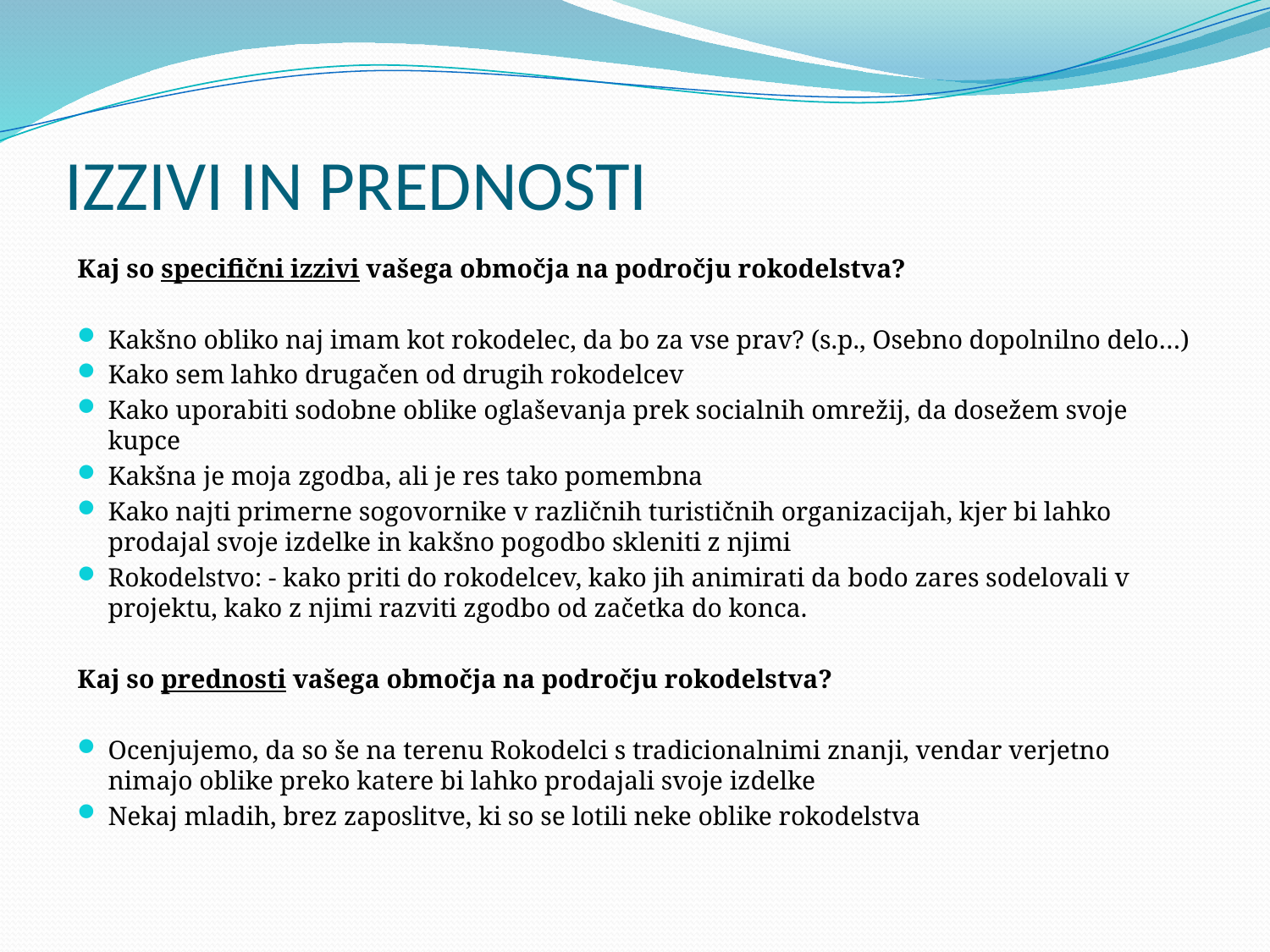

# IZZIVI IN PREDNOSTI
Kaj so specifični izzivi vašega območja na področju rokodelstva?

Kakšno obliko naj imam kot rokodelec, da bo za vse prav? (s.p., Osebno dopolnilno delo…)
Kako sem lahko drugačen od drugih rokodelcev
Kako uporabiti sodobne oblike oglaševanja prek socialnih omrežij, da dosežem svoje kupce
Kakšna je moja zgodba, ali je res tako pomembna
Kako najti primerne sogovornike v različnih turističnih organizacijah, kjer bi lahko prodajal svoje izdelke in kakšno pogodbo skleniti z njimi
Rokodelstvo: - kako priti do rokodelcev, kako jih animirati da bodo zares sodelovali v projektu, kako z njimi razviti zgodbo od začetka do konca.

Kaj so prednosti vašega območja na področju rokodelstva?

Ocenjujemo, da so še na terenu Rokodelci s tradicionalnimi znanji, vendar verjetno nimajo oblike preko katere bi lahko prodajali svoje izdelke
Nekaj mladih, brez zaposlitve, ki so se lotili neke oblike rokodelstva